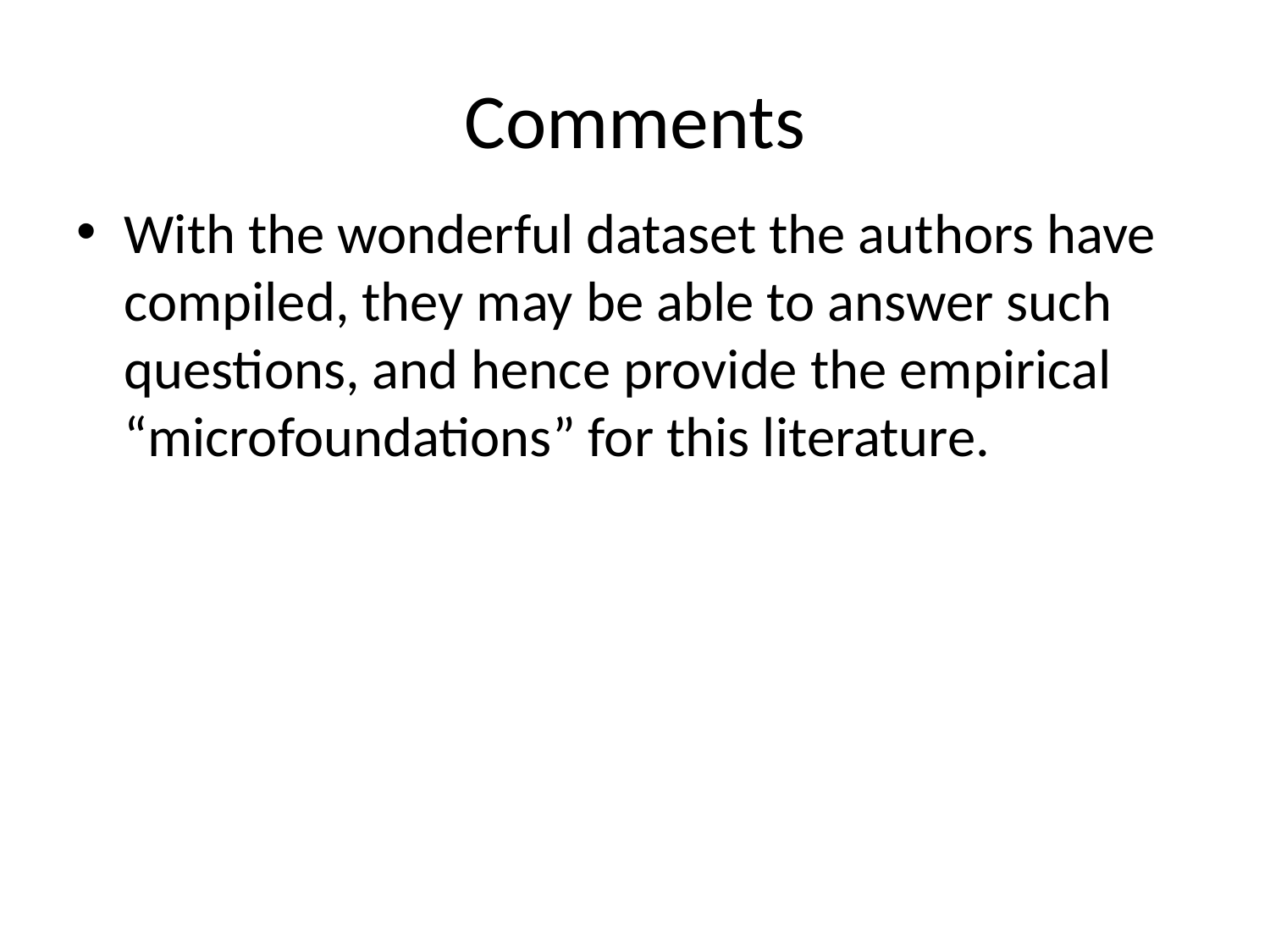

# Comments
With the wonderful dataset the authors have compiled, they may be able to answer such questions, and hence provide the empirical “microfoundations” for this literature.